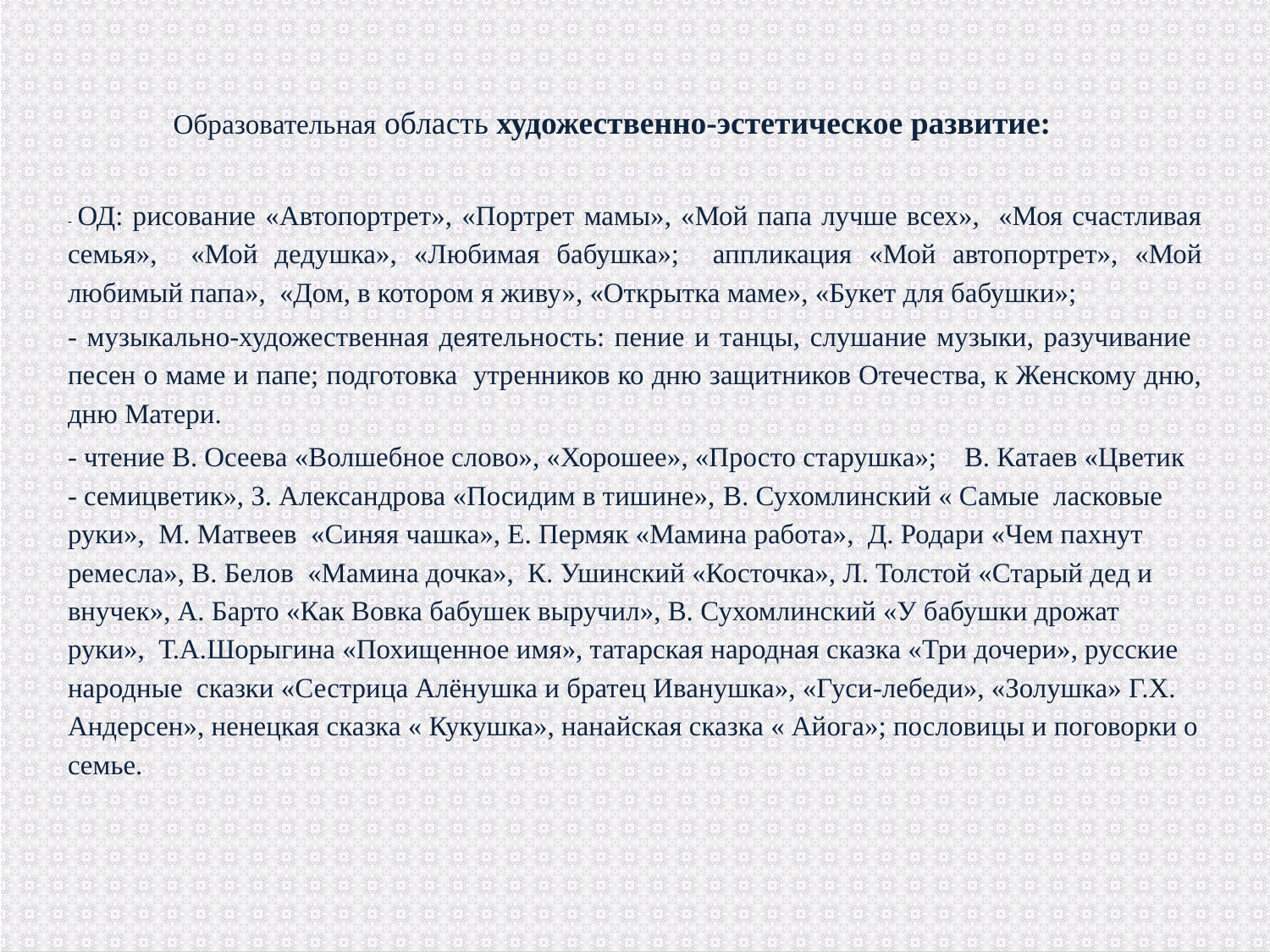

# Образовательная область художественно-эстетическое развитие:
- ОД: рисование «Автопортрет», «Портрет мамы», «Мой папа лучше всех»,  «Моя счастливая семья»,  «Мой дедушка», «Любимая бабушка»;  аппликация «Мой автопортрет», «Мой любимый папа»,  «Дом, в котором я живу», «Открытка маме», «Букет для бабушки»;
- музыкально-художественная деятельность: пение и танцы, слушание музыки, разучивание  песен о маме и папе; подготовка  утренников ко дню защитников Отечества, к Женскому дню, дню Матери.
- чтение В. Осеева «Волшебное слово», «Хорошее», «Просто старушка»;    В. Катаев «Цветик  - семицветик», З. Александрова «Посидим в тишине», В. Сухомлинский « Самые  ласковые руки»,  М. Матвеев  «Синяя чашка», Е. Пермяк «Мамина работа»,  Д. Родари «Чем пахнут ремесла», В. Белов  «Мамина дочка»,  К. Ушинский «Косточка», Л. Толстой «Старый дед и внучек», А. Барто «Как Вовка бабушек выручил», В. Сухомлинский «У бабушки дрожат руки»,  Т.А.Шорыгина «Похищенное имя», татарская народная сказка «Три дочери», русские народные  сказки «Сестрица Алёнушка и братец Иванушка», «Гуси-лебеди», «Золушка» Г.Х. Андерсен», ненецкая сказка « Кукушка», нанайская сказка « Айога»; пословицы и поговорки о семье.